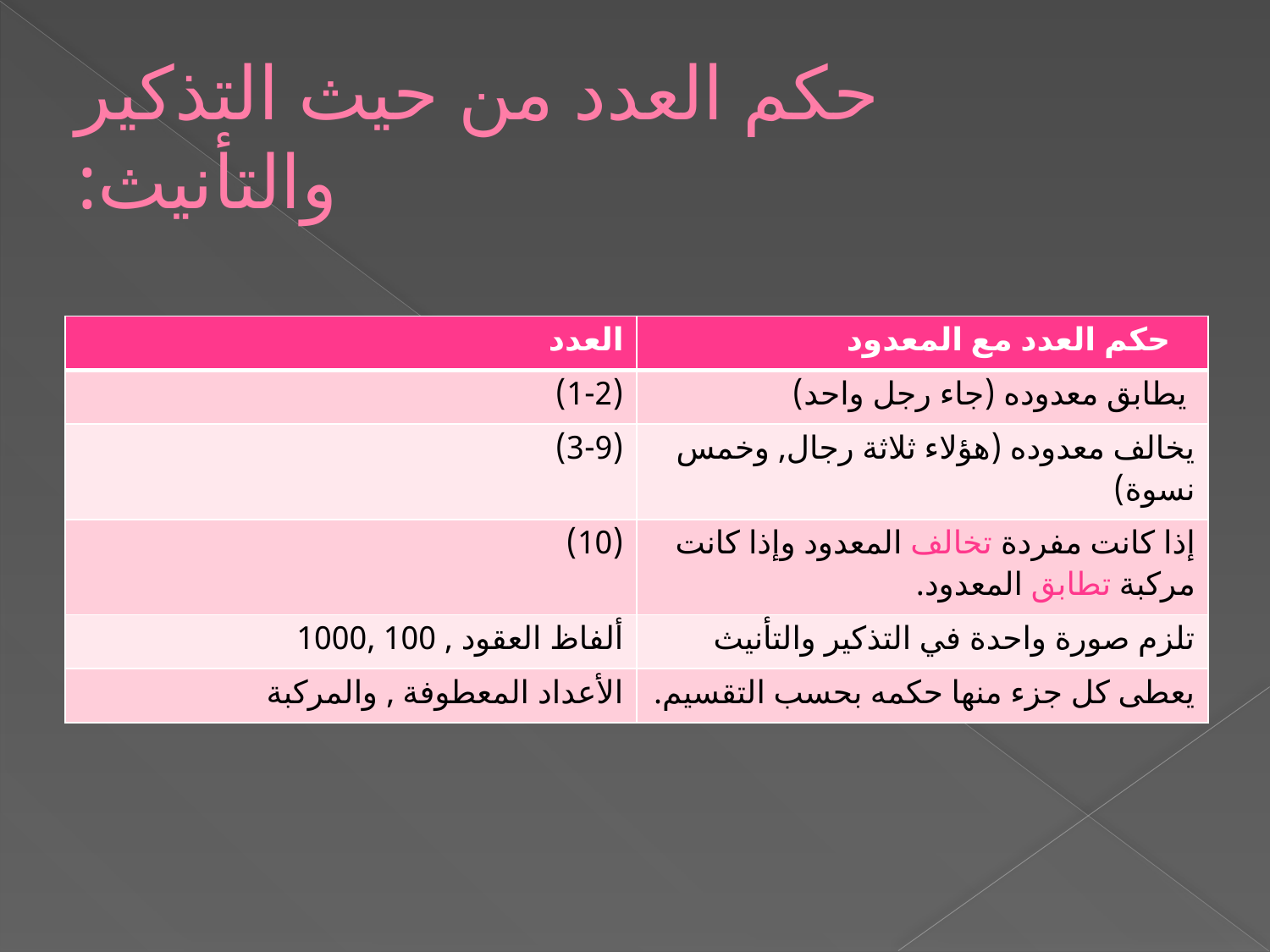

# حكم العدد من حيث التذكير والتأنيث:
| العدد | حكم العدد مع المعدود |
| --- | --- |
| (1-2) | يطابق معدوده (جاء رجل واحد) |
| (3-9) | يخالف معدوده (هؤلاء ثلاثة رجال, وخمس نسوة) |
| (10) | إذا كانت مفردة تخالف المعدود وإذا كانت مركبة تطابق المعدود. |
| ألفاظ العقود , 100 ,1000 | تلزم صورة واحدة في التذكير والتأنيث |
| الأعداد المعطوفة , والمركبة | يعطى كل جزء منها حكمه بحسب التقسيم. |